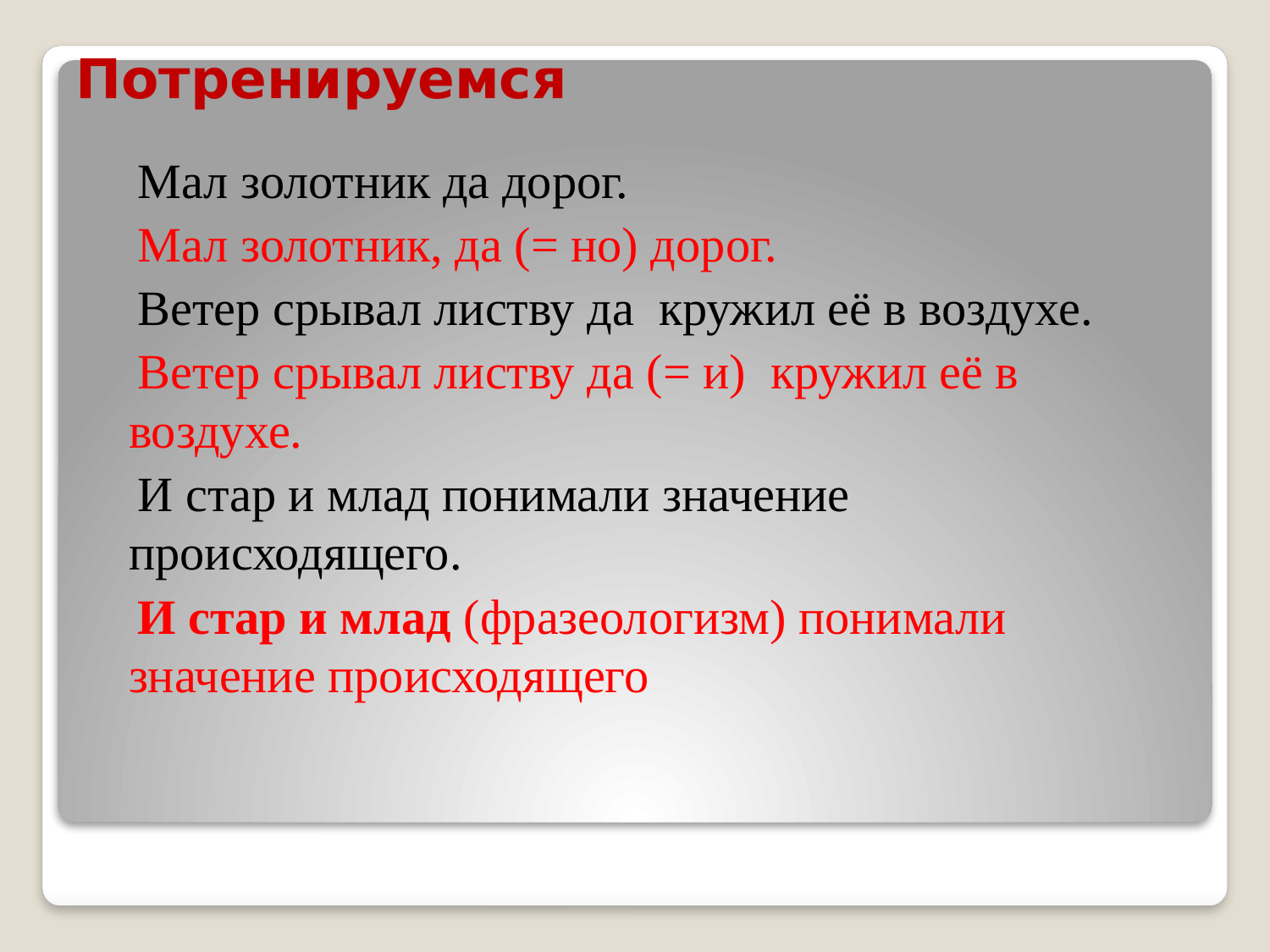

# Потренируемся
    Мал золотник да дорог.
    Мал золотник, да (= но) дорог.
    Ветер срывал листву да  кружил её в воздухе.
    Ветер срывал листву да (= и)  кружил её в воздухе.
    И стар и млад понимали значение происходящего.
    И стар и млад (фразеологизм) понимали значение происходящего